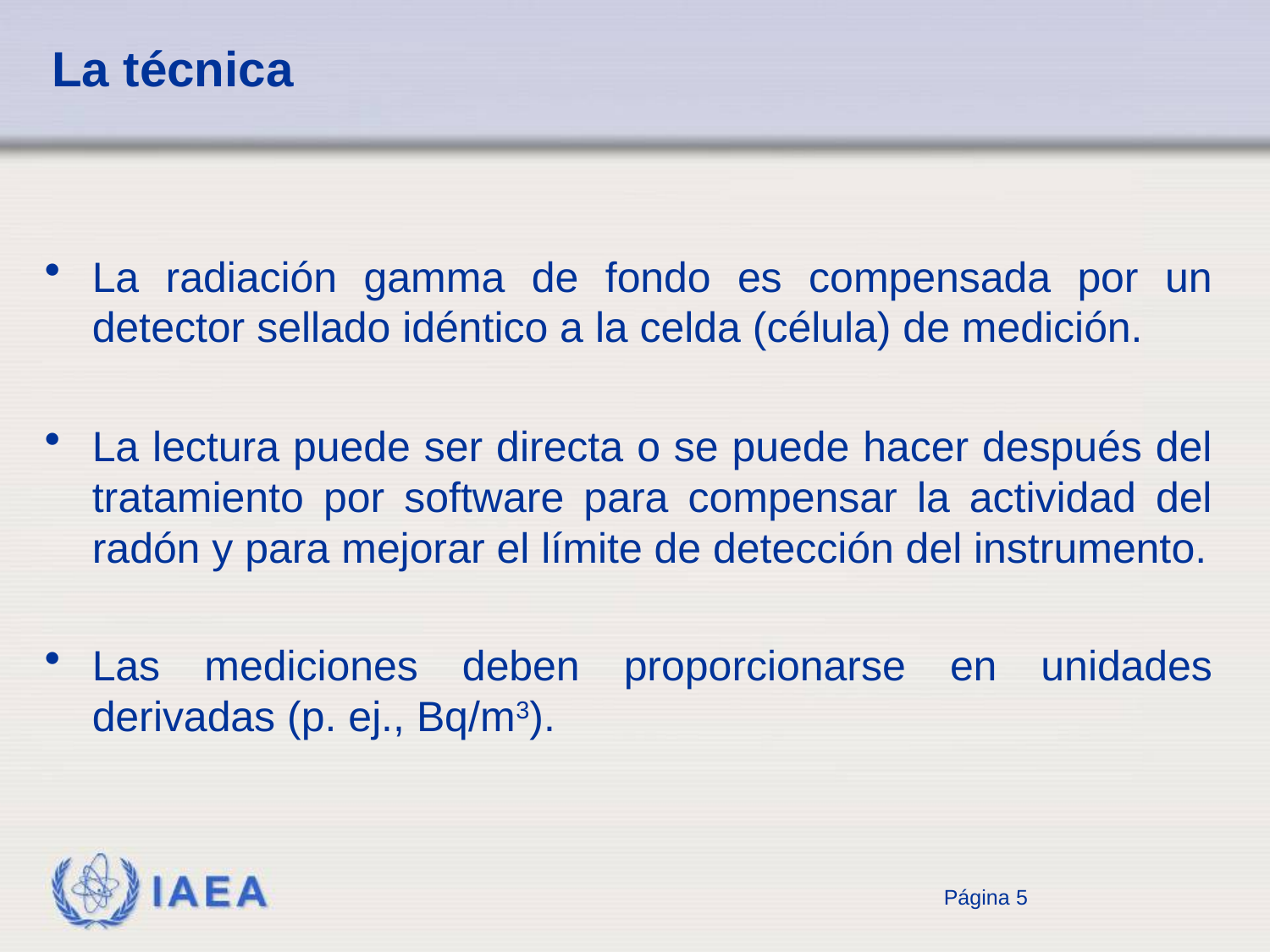

# La técnica
La radiación gamma de fondo es compensada por un detector sellado idéntico a la celda (célula) de medición.

La lectura puede ser directa o se puede hacer después del tratamiento por software para compensar la actividad del radón y para mejorar el límite de detección del instrumento.

Las mediciones deben proporcionarse en unidades derivadas (p. ej., Bq/m3).